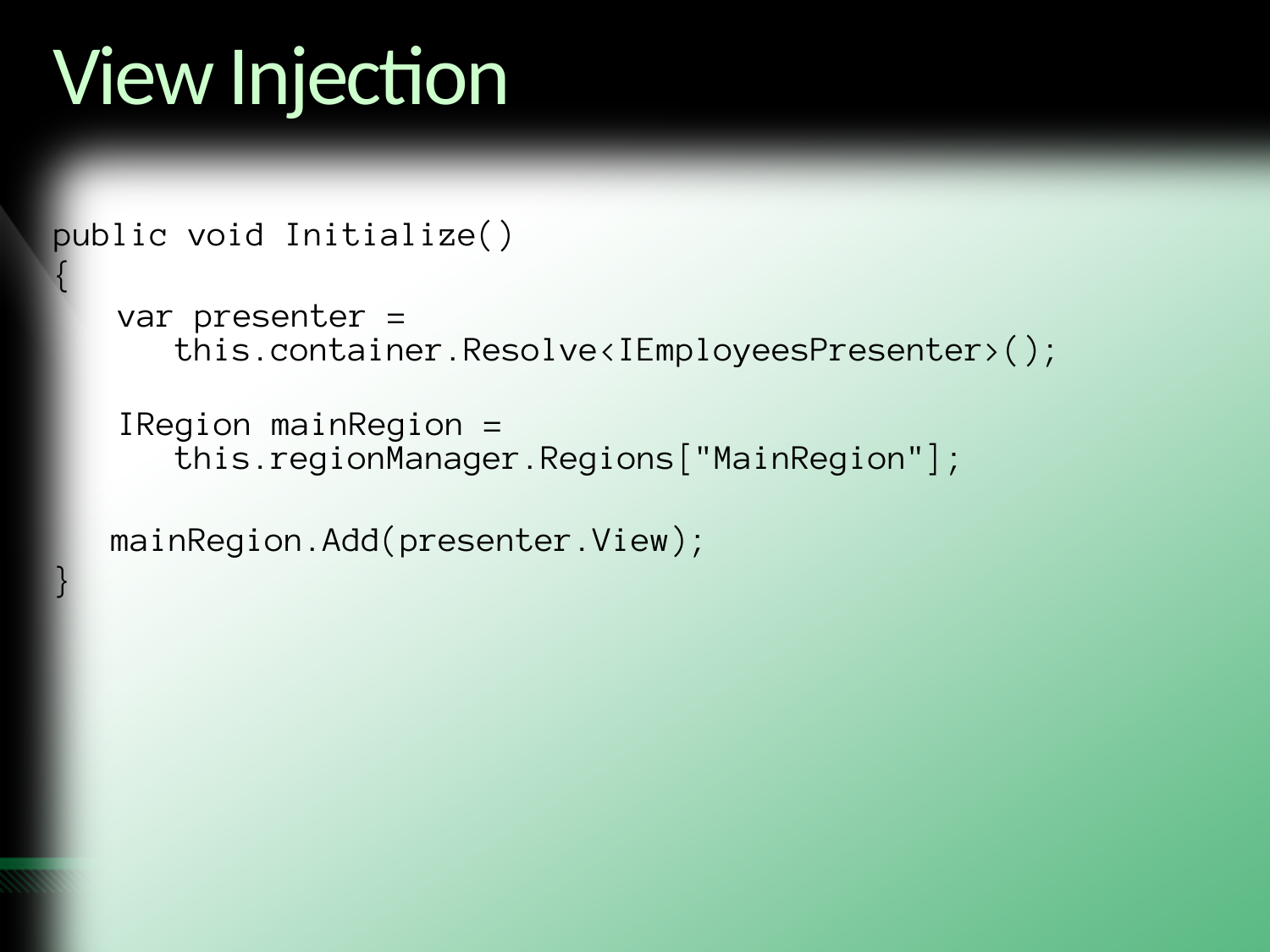

# View Injection
public void Initialize()
{
var presenter =
   this.container.Resolve<IEmployeesPresenter>();
IRegion mainRegion =
   this.regionManager.Regions["MainRegion"];

   mainRegion.Add(presenter.View);
}